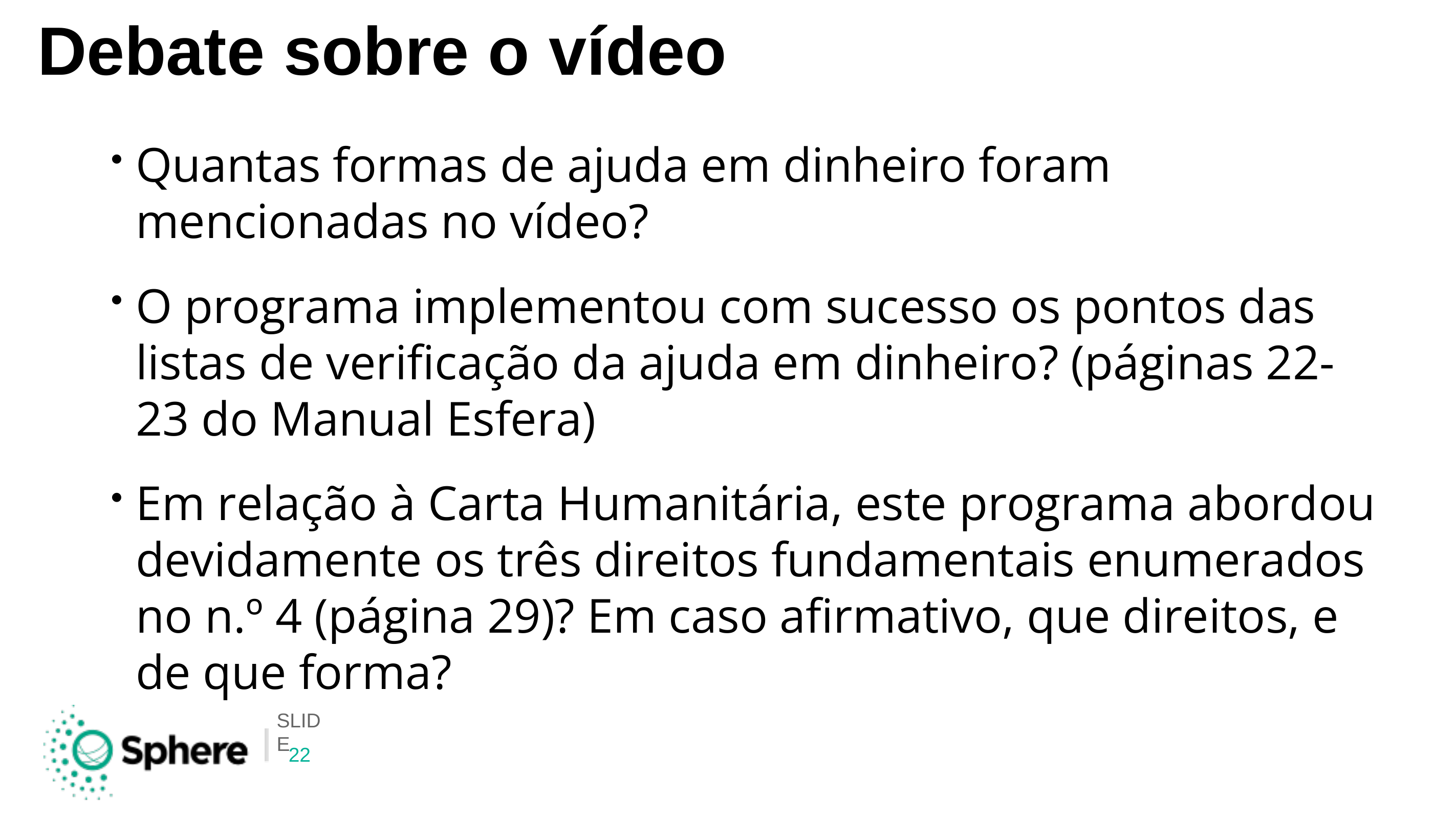

# Debate sobre o vídeo
Quantas formas de ajuda em dinheiro foram mencionadas no vídeo?
O programa implementou com sucesso os pontos das listas de verificação da ajuda em dinheiro? (páginas 22-23 do Manual Esfera)
Em relação à Carta Humanitária, este programa abordou devidamente os três direitos fundamentais enumerados no n.º 4 (página 29)? Em caso afirmativo, que direitos, e de que forma?
22